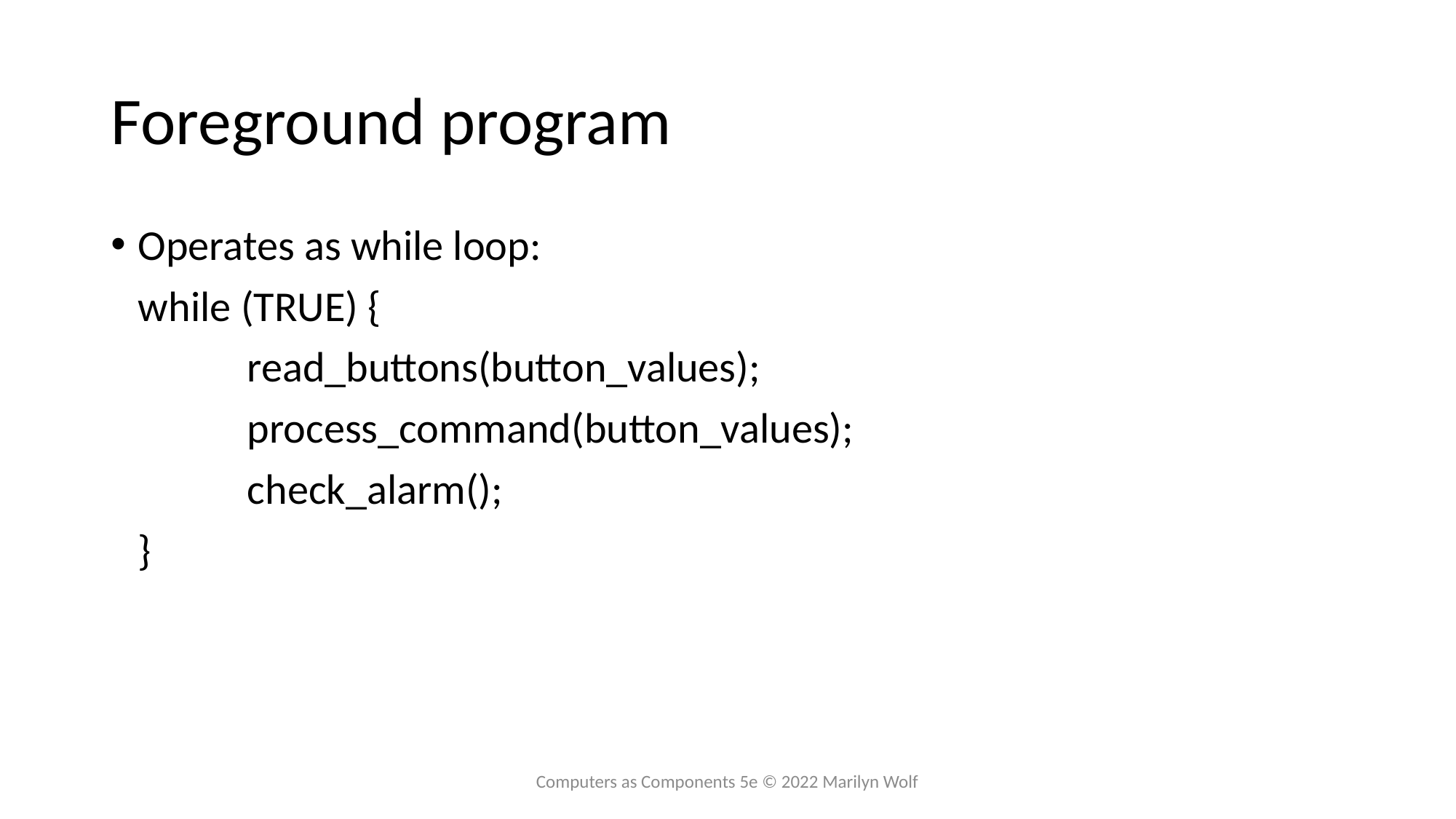

# Foreground program
Operates as while loop:
	while (TRUE) {
		read_buttons(button_values);
		process_command(button_values);
		check_alarm();
	}
Computers as Components 5e © 2022 Marilyn Wolf